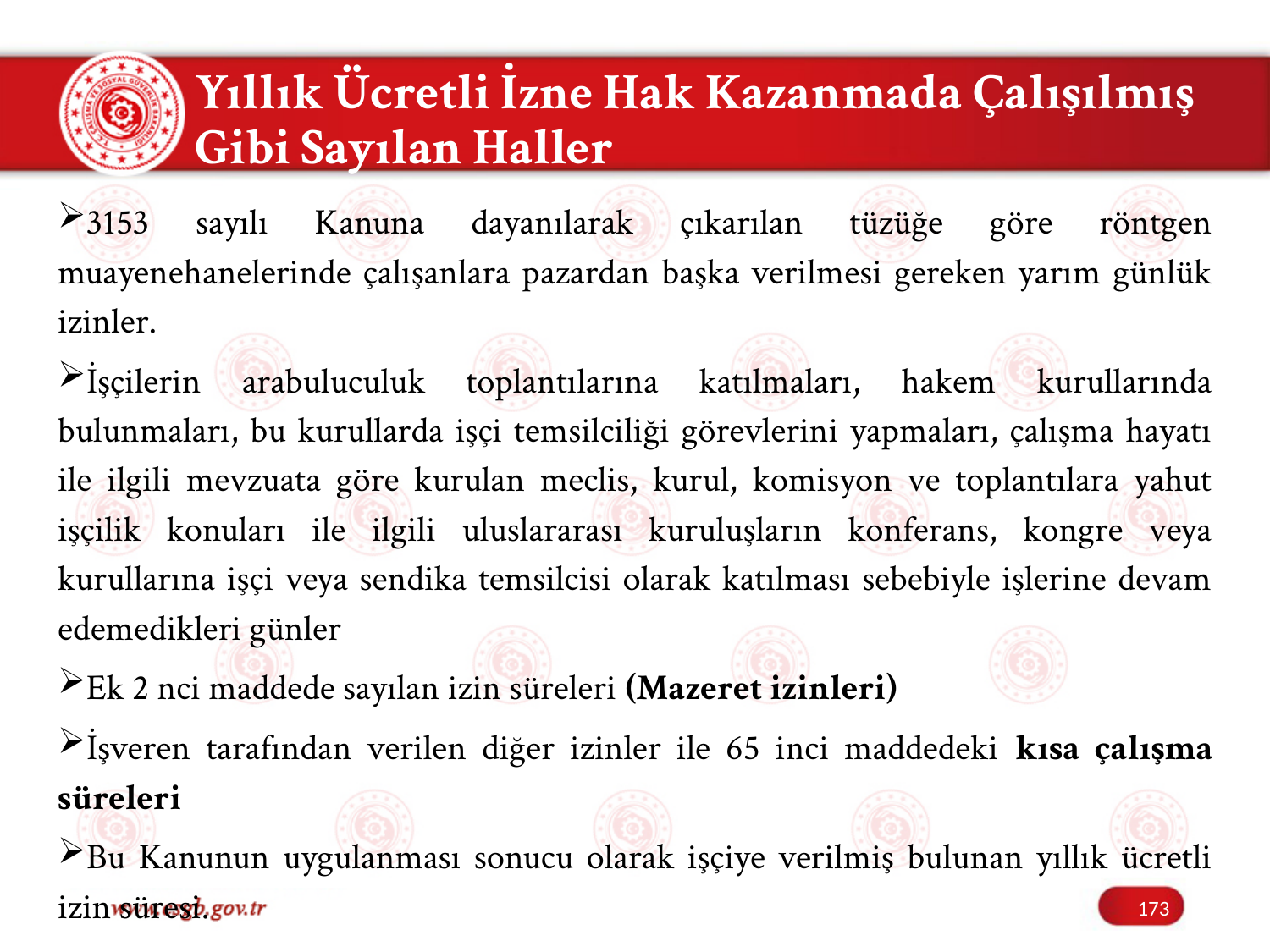

# Yıllık Ücretli İzne Hak Kazanmada Çalışılmış Gibi Sayılan Haller
3153 sayılı Kanuna dayanılarak çıkarılan tüzüğe göre röntgen muayenehanelerinde çalışanlara pazardan başka verilmesi gereken yarım günlük izinler.
İşçilerin arabuluculuk toplantılarına katılmaları, hakem kurullarında bulunmaları, bu kurullarda işçi temsilciliği görevlerini yapmaları, çalışma hayatı ile ilgili mevzuata göre kurulan meclis, kurul, komisyon ve toplantılara yahut işçilik konuları ile ilgili uluslararası kuruluşların konferans, kongre veya kurullarına işçi veya sendika temsilcisi olarak katılması sebebiyle işlerine devam edemedikleri günler
Ek 2 nci maddede sayılan izin süreleri (Mazeret izinleri)
İşveren tarafından verilen diğer izinler ile 65 inci maddedeki kısa çalışma süreleri
Bu Kanunun uygulanması sonucu olarak işçiye verilmiş bulunan yıllık ücretli izin süresi.

173